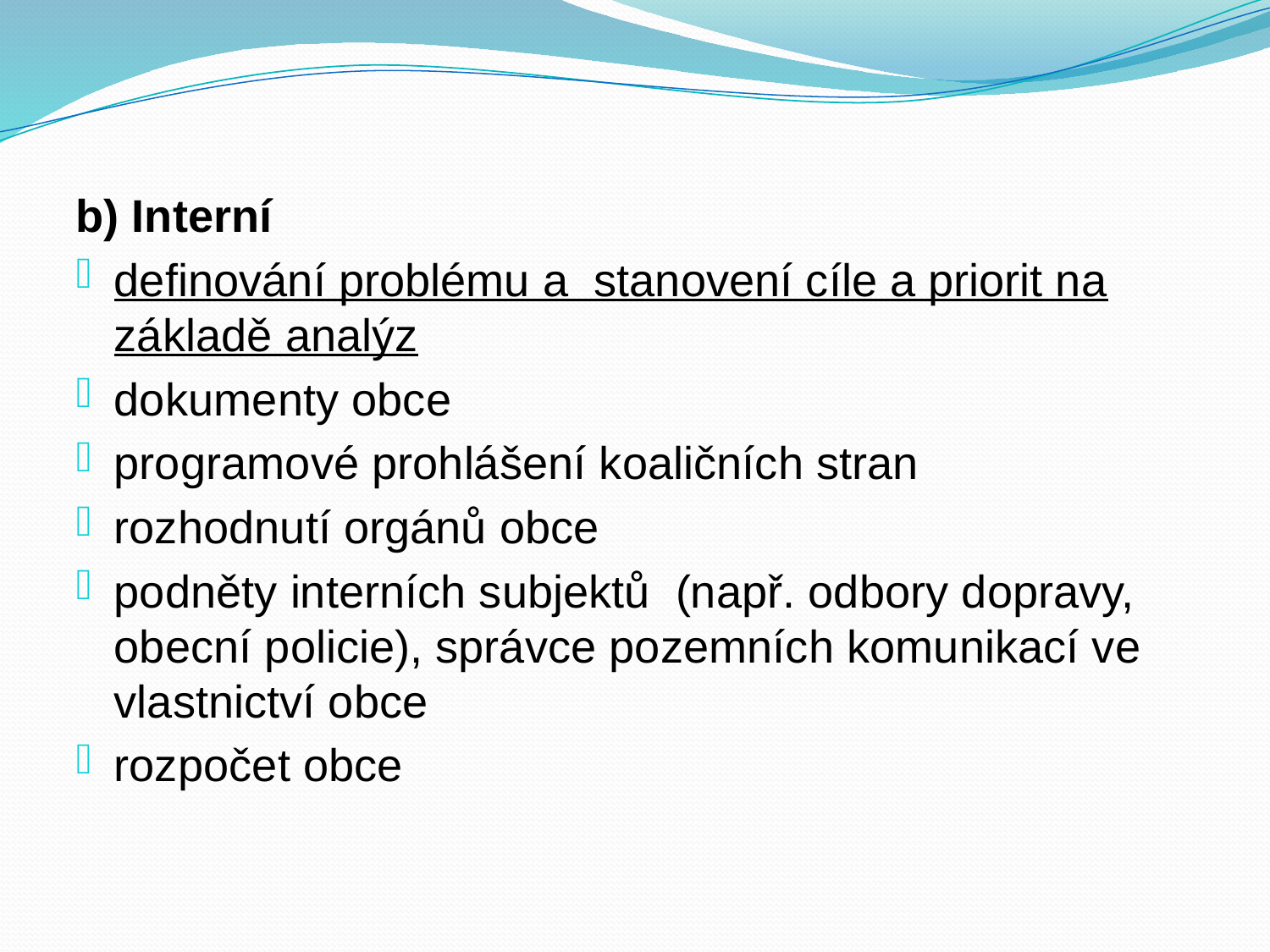

b) Interní
definování problému a  stanovení cíle a priorit na základě analýz
dokumenty obce
programové prohlášení koaličních stran
rozhodnutí orgánů obce
podněty interních subjektů  (např. odbory dopravy, obecní policie), správce pozemních komunikací ve vlastnictví obce
rozpočet obce